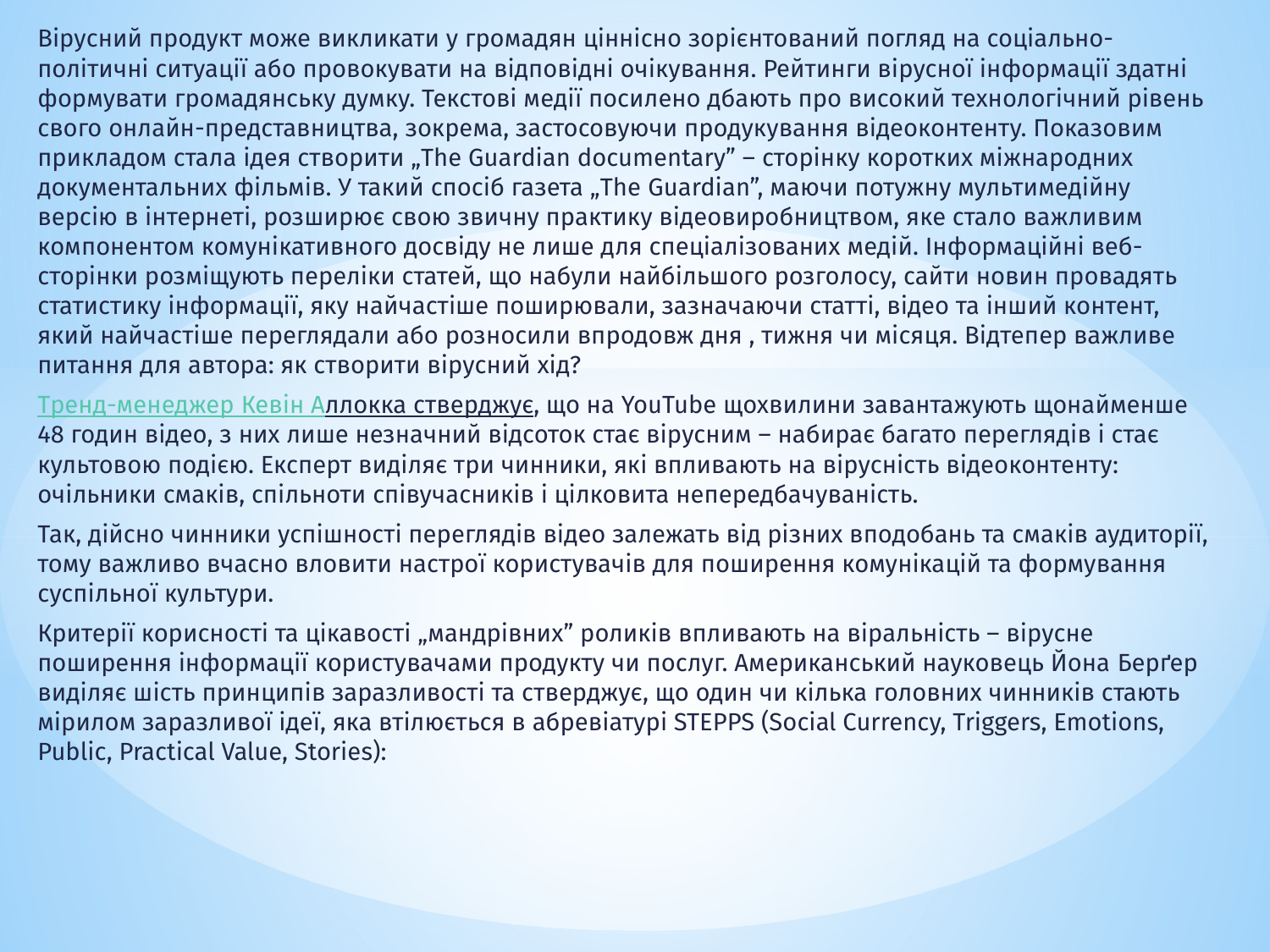

Вірусний продукт може викликати у громадян ціннісно зорієнтований погляд на соціально-політичні ситуації або провокувати на відповідні очікування. Рейтинги вірусної інформації здатні формувати громадянську думку. Текстові медії посилено дбають про високий технологічний рівень свого онлайн-представництва, зокрема, застосовуючи продукування відеоконтенту. Показовим прикладом стала ідея створити „The Guardian documentary” – сторінку коротких міжнародних документальних фільмів. У такий спосіб газета „The Guardian”, маючи потужну мультимедійну версію в інтернеті, розширює свою звичну практику відеовиробництвом, яке стало важливим компонентом комунікативного досвіду не лише для спеціалізованих медій. Інформаційні веб-сторінки розміщують переліки статей, що набули найбільшого розголосу, сайти новин провадять статистику інформації, яку найчастіше поширювали, зазначаючи статті, відео та інший контент, який найчастіше переглядали або розносили впродовж дня , тижня чи місяця. Відтепер важливе питання для автора: як створити вірусний хід?
Тренд-менеджер Кевін Аллокка стверджує, що на YouTube щохвилини завантажують щонайменше 48 годин відео, з них лише незначний відсоток стає вірусним – набирає багато переглядів і стає культовою подією. Експерт виділяє три чинники, які впливають на вірусність відеоконтенту: очільники смаків, спільноти співучасників і цілковита непередбачуваність.
Так, дійсно чинники успішності переглядів відео залежать від різних вподобань та смаків аудиторії, тому важливо вчасно вловити настрої користувачів для поширення комунікацій та формування суспільної культури.
Критерії корисності та цікавості „мандрівних” роликів впливають на віральність – вірусне поширення інформації користувачами продукту чи послуг. Американський науковець Йона Берґер виділяє шість принципів заразливості та стверджує, що один чи кілька головних чинників стають мірилом заразливої ідеї, яка втілюється в абревіатурі STEPPS (Social Currency, Triggers, Emotions, Public, Practical Value, Stories):